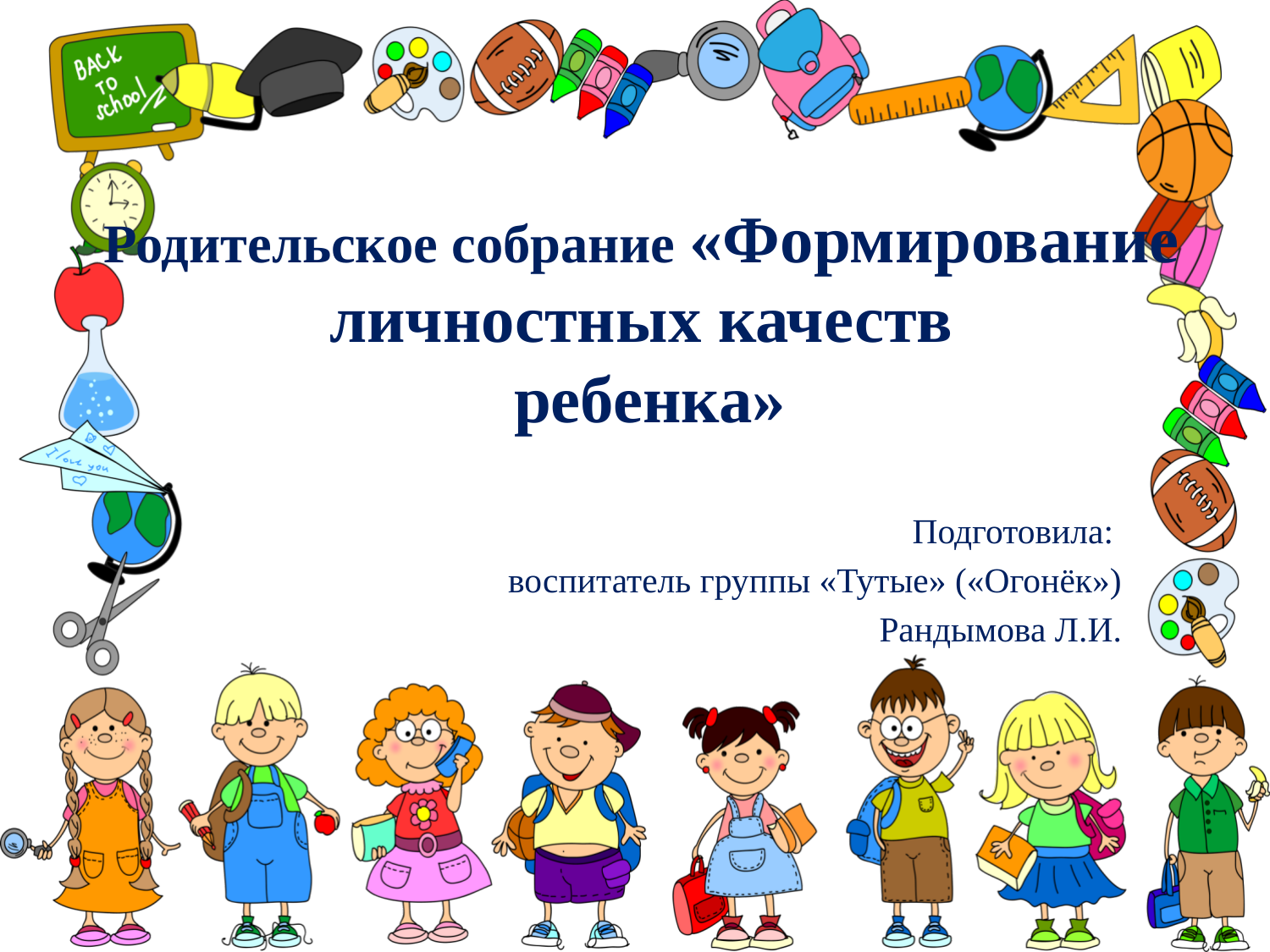

# Родительское собрание «Формирование личностных качеств ребенка»
Подготовила:
воспитатель группы «Тутые» («Огонёк»)
Рандымова Л.И.